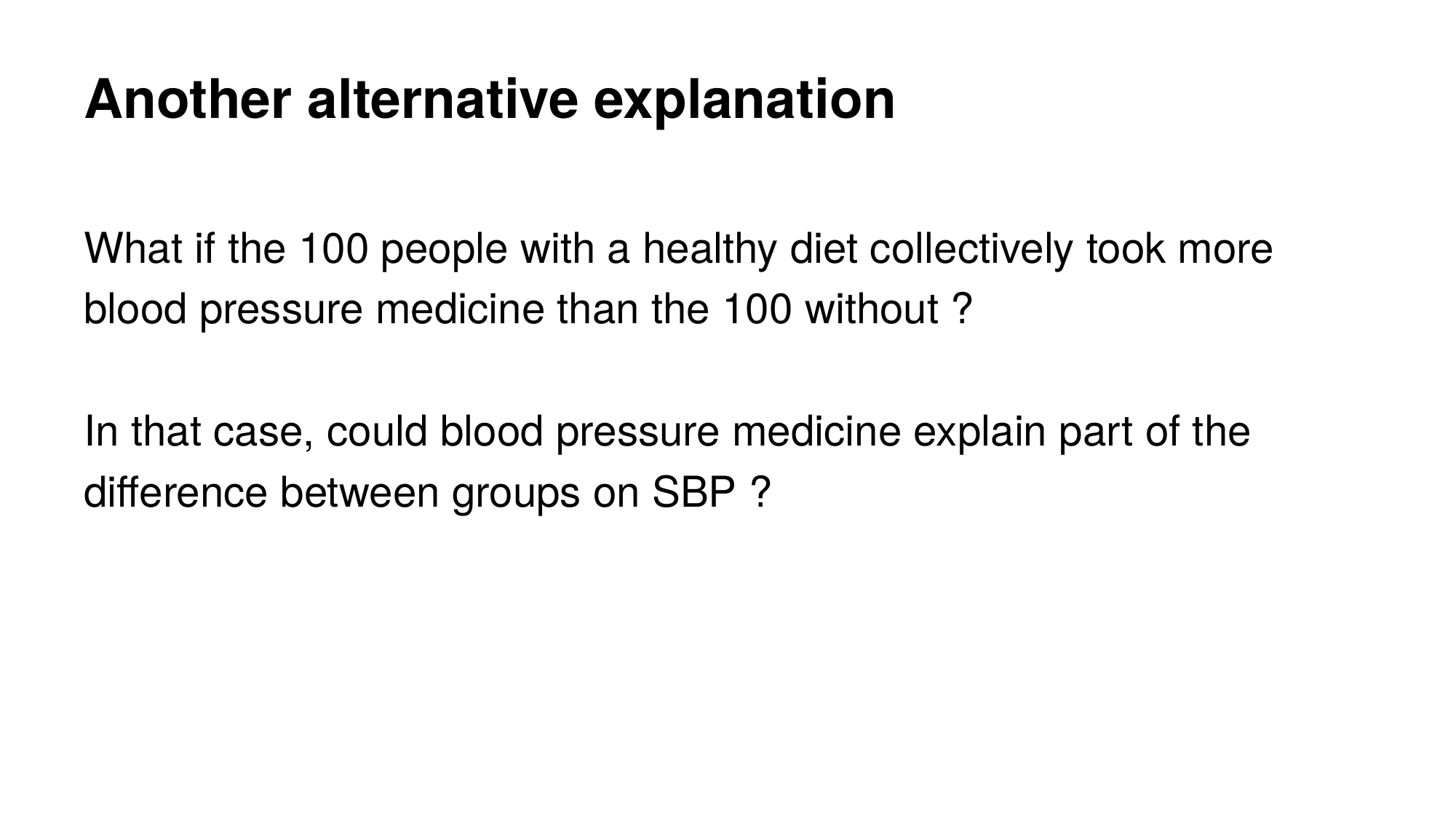

# Another alternative explanation
What if the 100 people with a healthy diet collectively took more blood pressure medicine than the 100 without ?

In that case, could blood pressure medicine explain part of the difference between groups on SBP ?